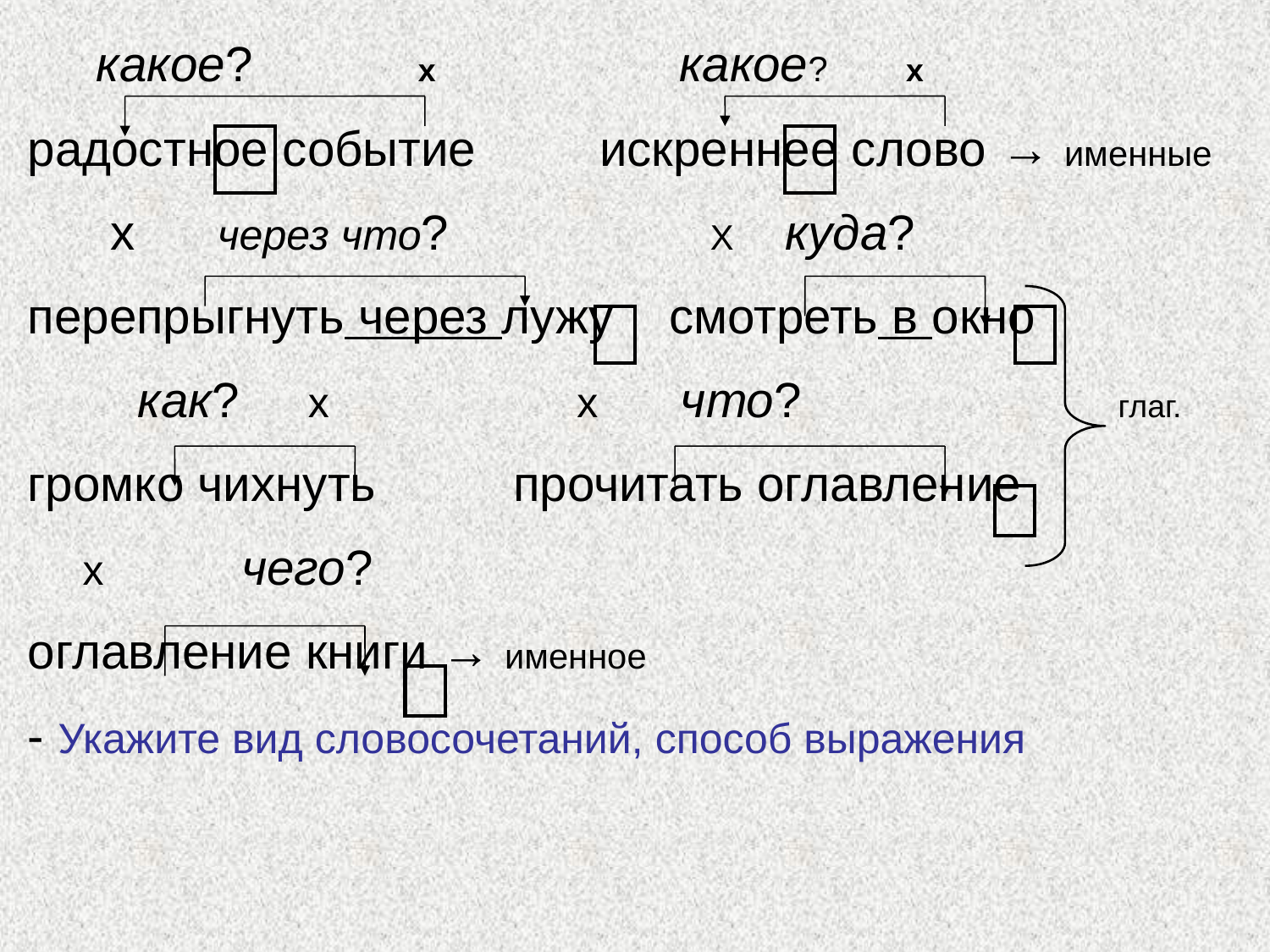

какое?            х                         какое?        х
радостное событие         искреннее слово → именные
      х      через что?                   Х    куда?
перепрыгнуть через лужу    смотреть в окно
        как?     х                  х      что?                       глаг.
громко чихнуть          прочитать оглавление
    х          чего?
оглавление книги → именное
- Укажите вид словосочетаний, способ выражения